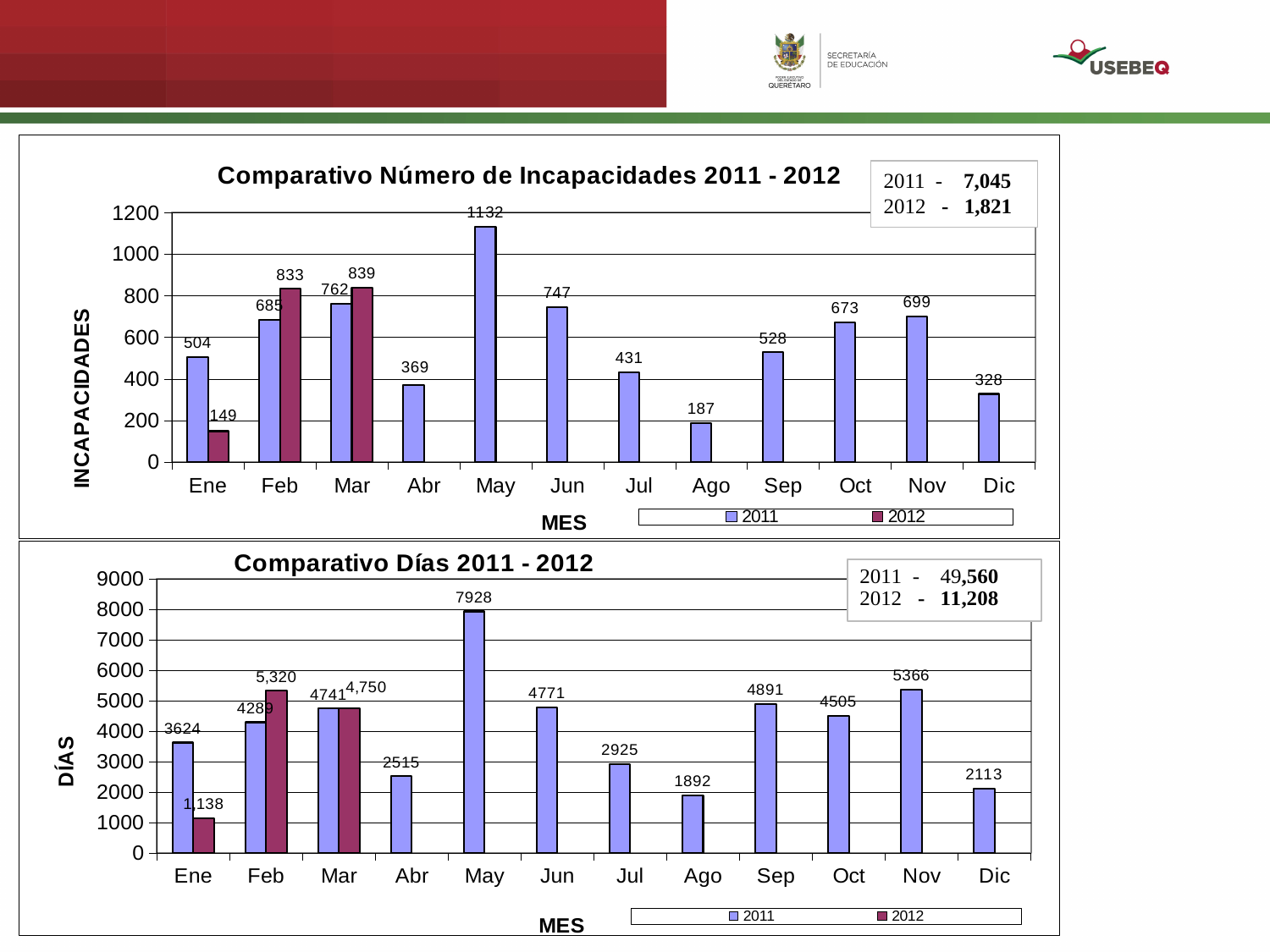

### Chart: Comparativo Número de Incapacidades 2011 - 2012

| Category | 2011 | 2012 |
|---|---|---|
| Ene | 504.0 | 149.0 |
| Feb | 685.0 | 833.0 |
| Mar | 762.0 | 839.0 |
| Abr | 369.0 | None |
| May | 1132.0 | None |
| Jun | 747.0 | None |
| Jul | 431.0 | None |
| Ago | 187.0 | None |
| Sep | 528.0 | None |
| Oct | 673.0 | None |
| Nov | 699.0 | None |
| Dic | 328.0 | None |
2011  -    7,045
2012   -   1,821

### Chart: Comparativo Días 2011 - 2012

| Category | 2011 | 2012 |
|---|---|---|
| Ene | 3624.0 | 1138.0 |
| Feb | 4289.0 | 5320.0 |
| Mar | 4741.0 | 4750.0 |
| Abr | 2515.0 | None |
| May | 7928.0 | None |
| Jun | 4771.0 | None |
| Jul | 2925.0 | None |
| Ago | 1892.0 | None |
| Sep | 4891.0 | None |
| Oct | 4505.0 | None |
| Nov | 5366.0 | None |
| Dic | 2113.0 | None |